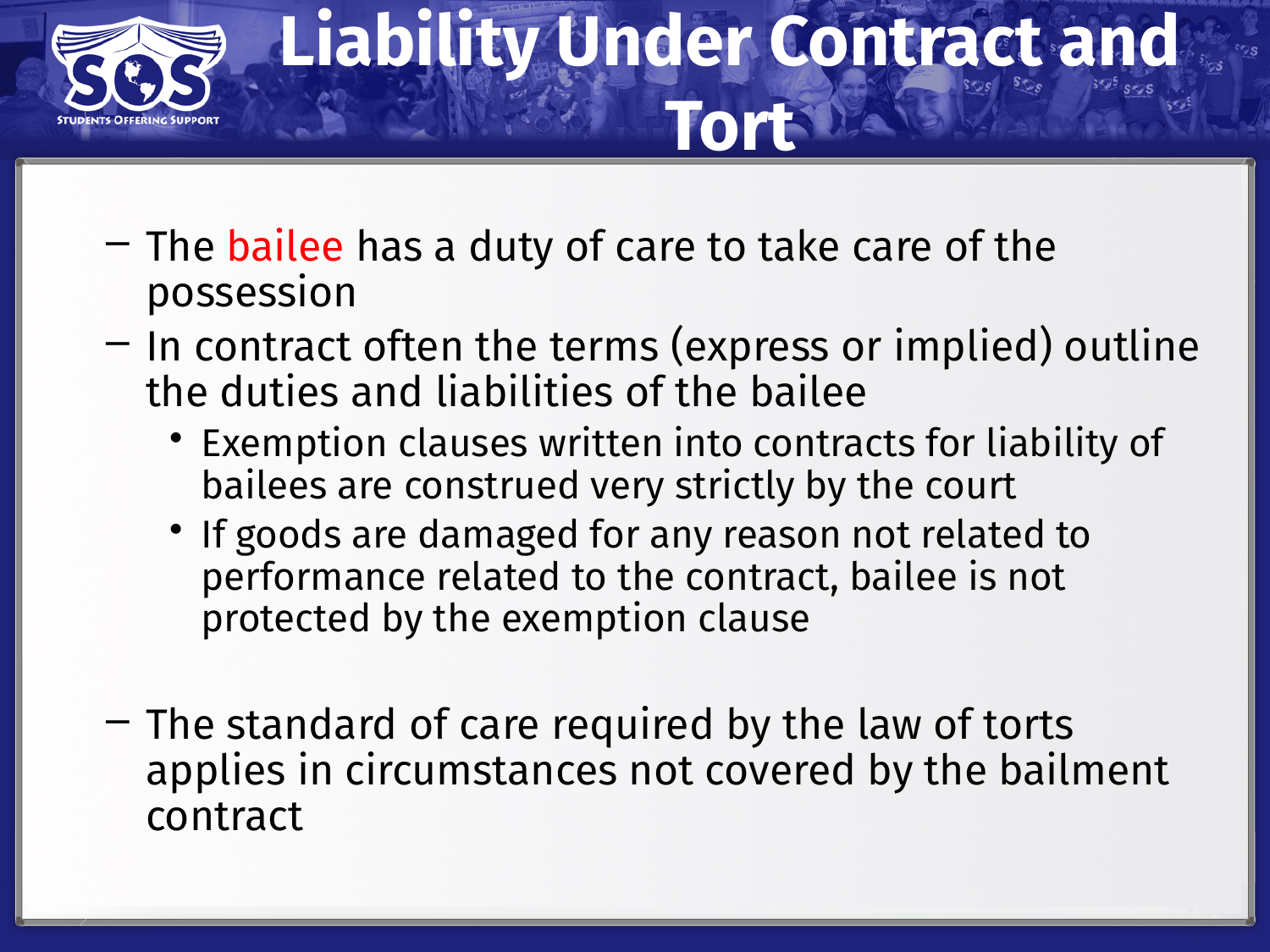

# Liability Under Contract and Tort
The bailee has a duty of care to take care of the possession
In contract often the terms (express or implied) outline the duties and liabilities of the bailee
Exemption clauses written into contracts for liability of bailees are construed very strictly by the court
If goods are damaged for any reason not related to performance related to the contract, bailee is not protected by the exemption clause

The standard of care required by the law of torts applies in circumstances not covered by the bailment contract